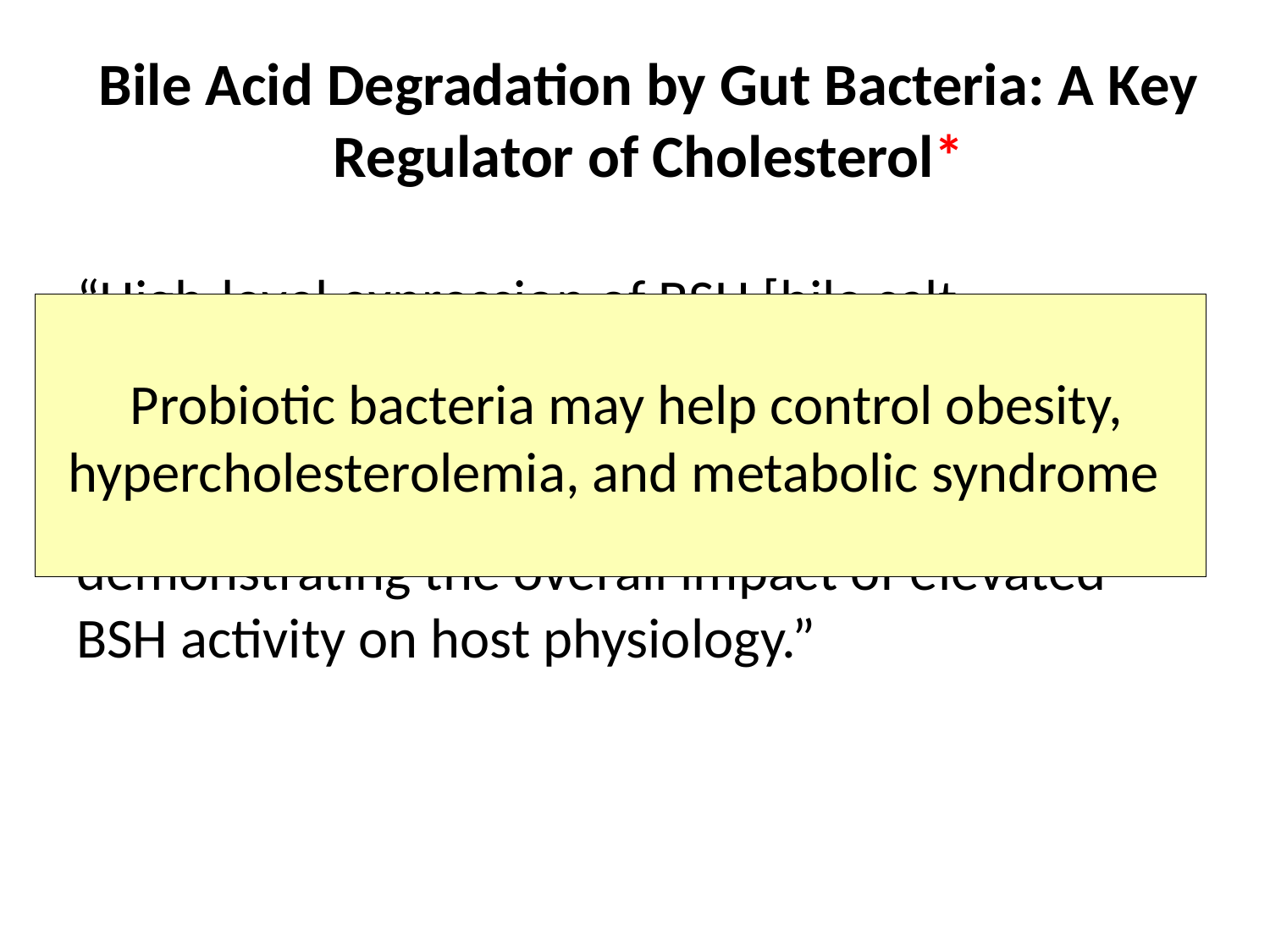

# Bile Acid Degradation by Gut Bacteria: A Key Regulator of Cholesterol*
“High-level expression of BSH [bile salt hydrolase] in conventionally raised mice resulted in a significant reduction in host weight gain, plasma cholesterol, and liver triglycerides, demonstrating the overall impact of elevated BSH activity on host physiology.”

 Probiotic bacteria may help control obesity, hypercholesterolemia, and metabolic syndrome